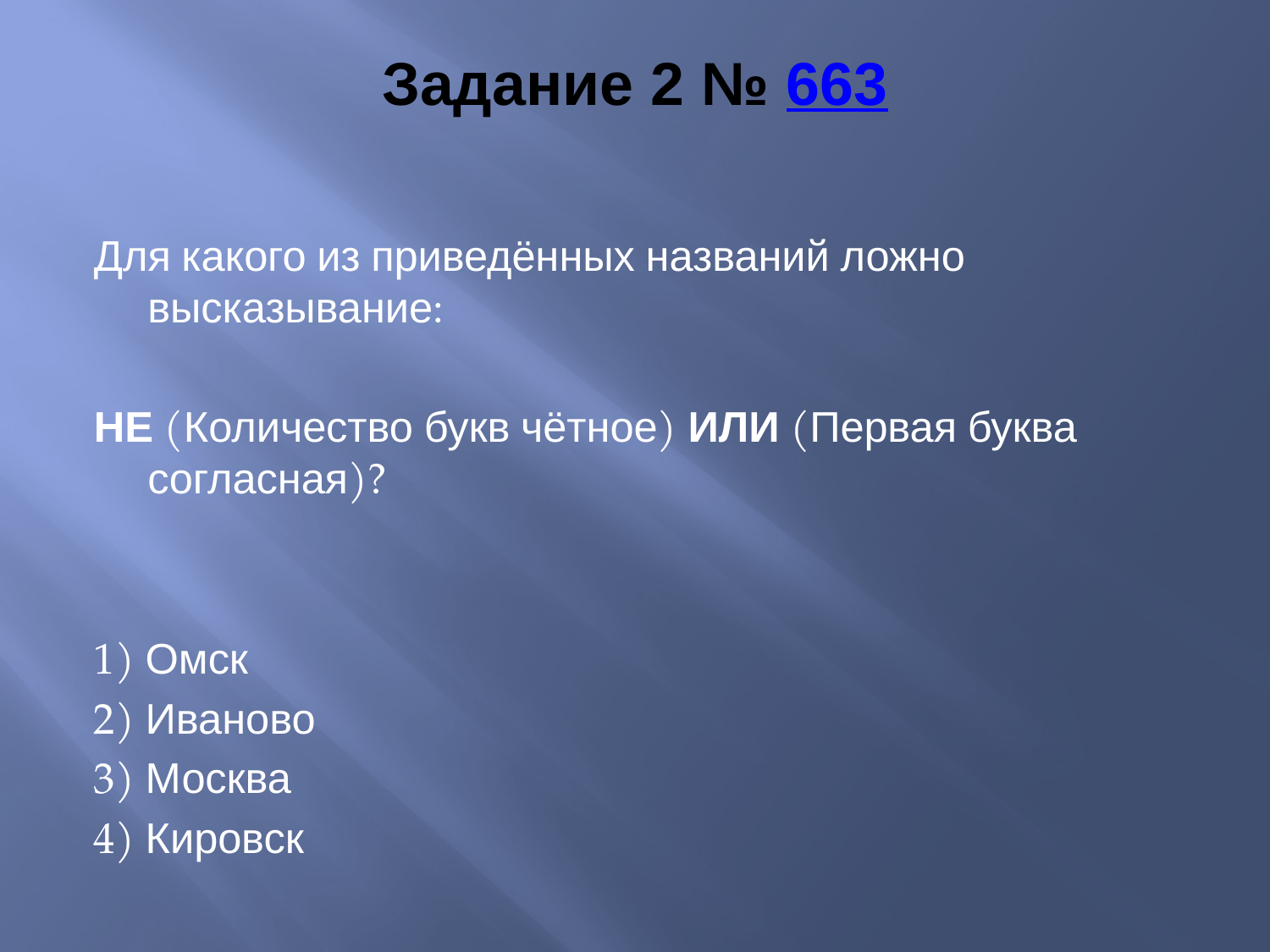

# Задание 2 № 663
Для какого из приведённых названий ложно высказывание:

НЕ (Количество букв чётное) ИЛИ (Первая буква согласная)?

1) Омск
2) Иваново
3) Москва
4) Кировск